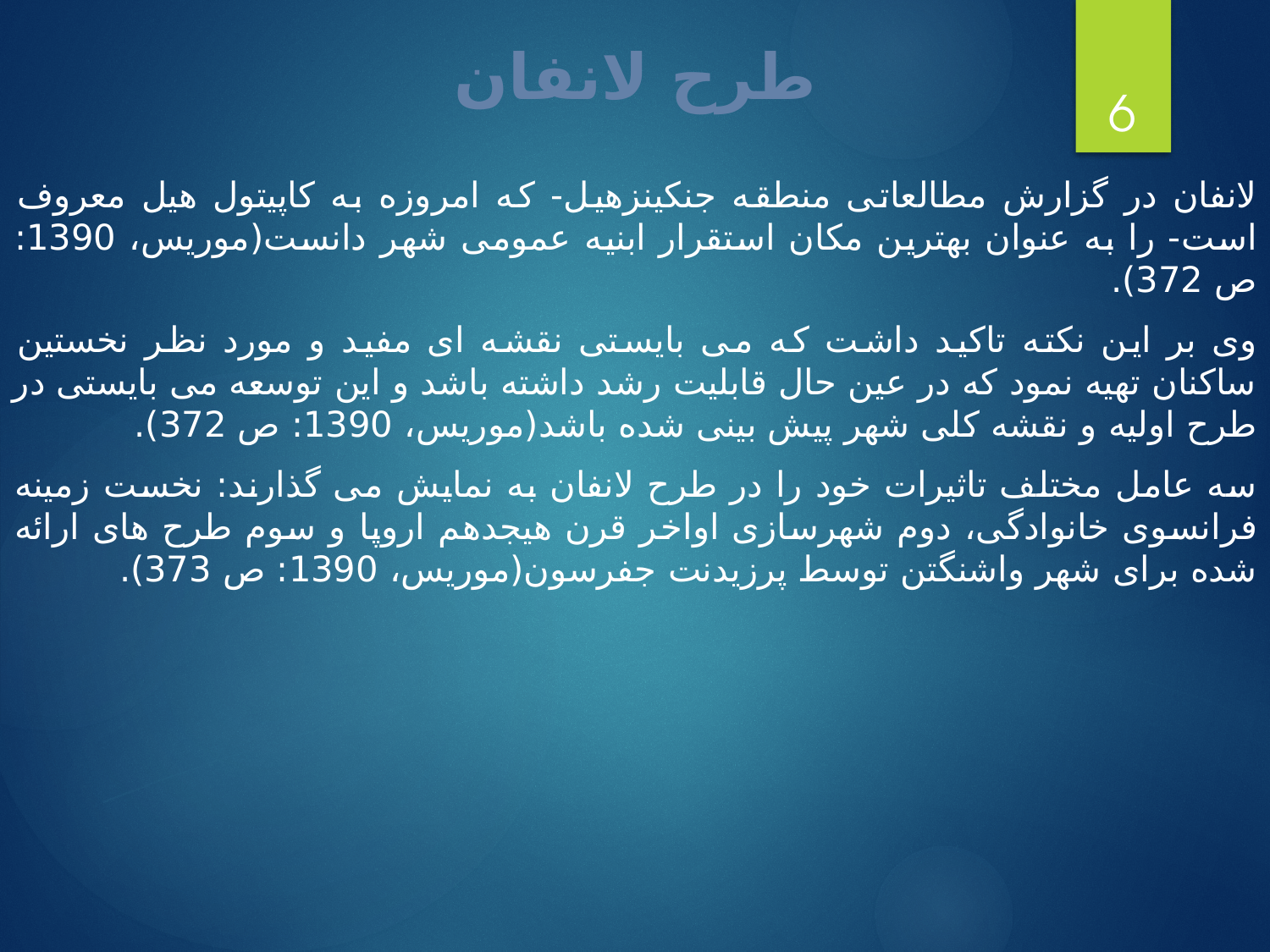

# طرح لانفان
6
	لانفان در گزارش مطالعاتی منطقه جنکینزهیل- که امروزه به کاپیتول هیل معروف است- را به عنوان بهترین مکان استقرار ابنیه عمومی شهر دانست(موریس، 1390: ص 372).
	وی بر این نکته تاکید داشت که می بایستی نقشه ای مفید و مورد نظر نخستین ساکنان تهیه نمود که در عین حال قابلیت رشد داشته باشد و این توسعه می بایستی در طرح اولیه و نقشه کلی شهر پیش بینی شده باشد(موریس، 1390: ص 372).
	سه عامل مختلف تاثیرات خود را در طرح لانفان به نمایش می گذارند: نخست زمینه فرانسوی خانوادگی، دوم شهرسازی اواخر قرن هیجدهم اروپا و سوم طرح های ارائه شده برای شهر واشنگتن توسط پرزیدنت جفرسون(موریس، 1390: ص 373).